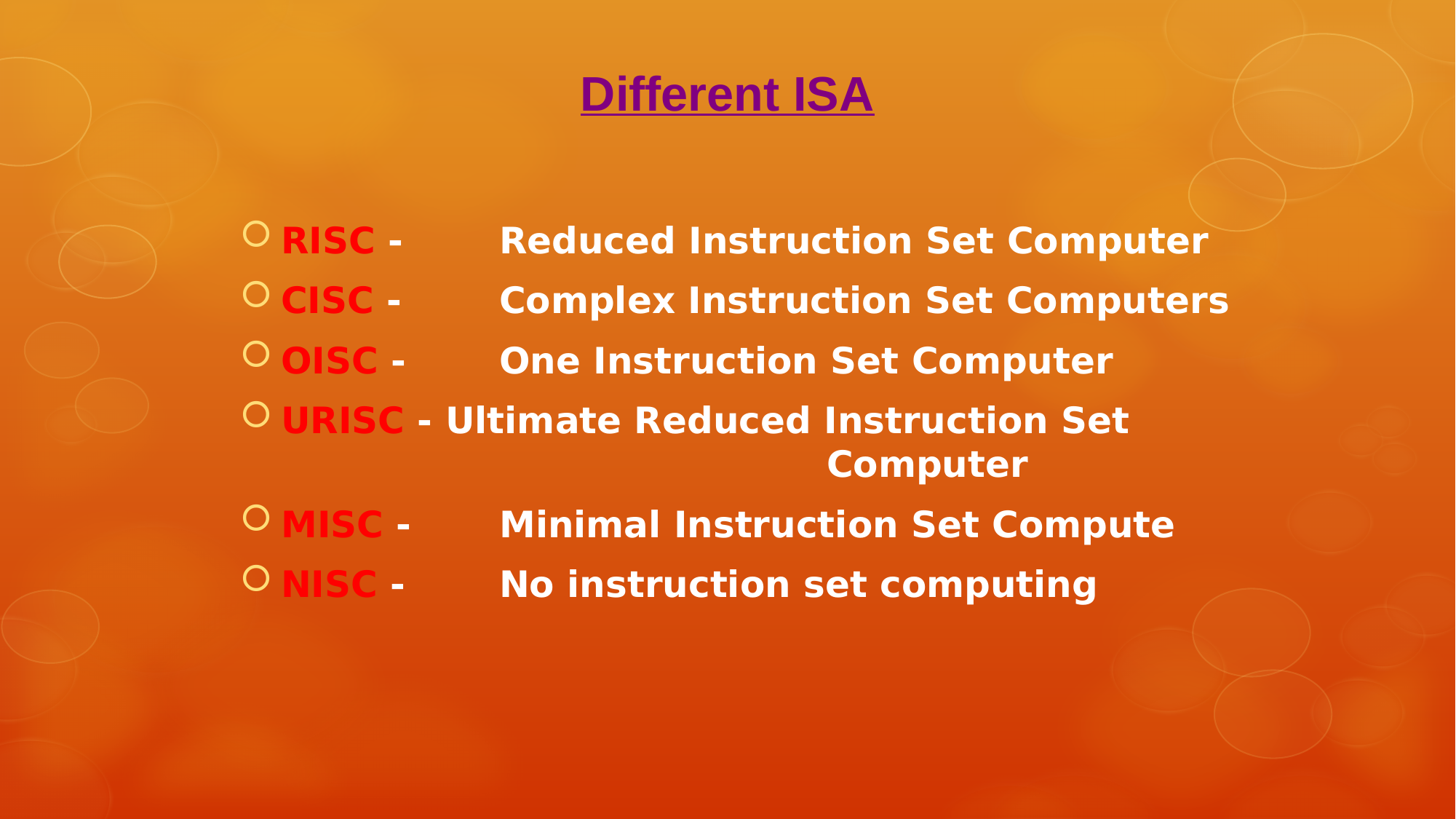

Different ISA

RISC - 	Reduced Instruction Set Computer
CISC - 	Complex Instruction Set Computers
OISC - 	One Instruction Set Computer
URISC - Ultimate Reduced Instruction Set 						Computer
MISC - 	Minimal Instruction Set Compute
NISC - 	No instruction set computing